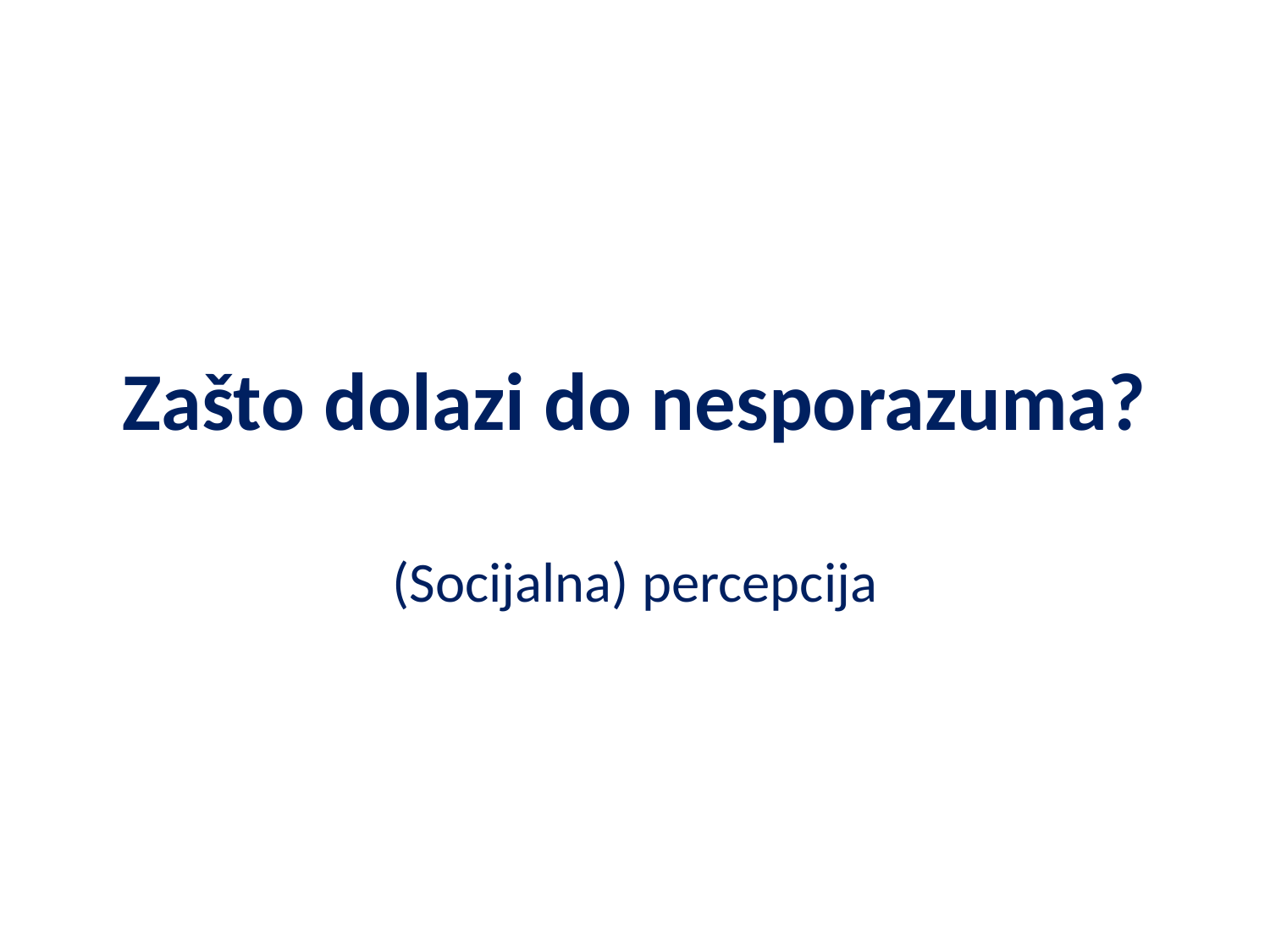

# Zašto dolazi do nesporazuma?
(Socijalna) percepcija